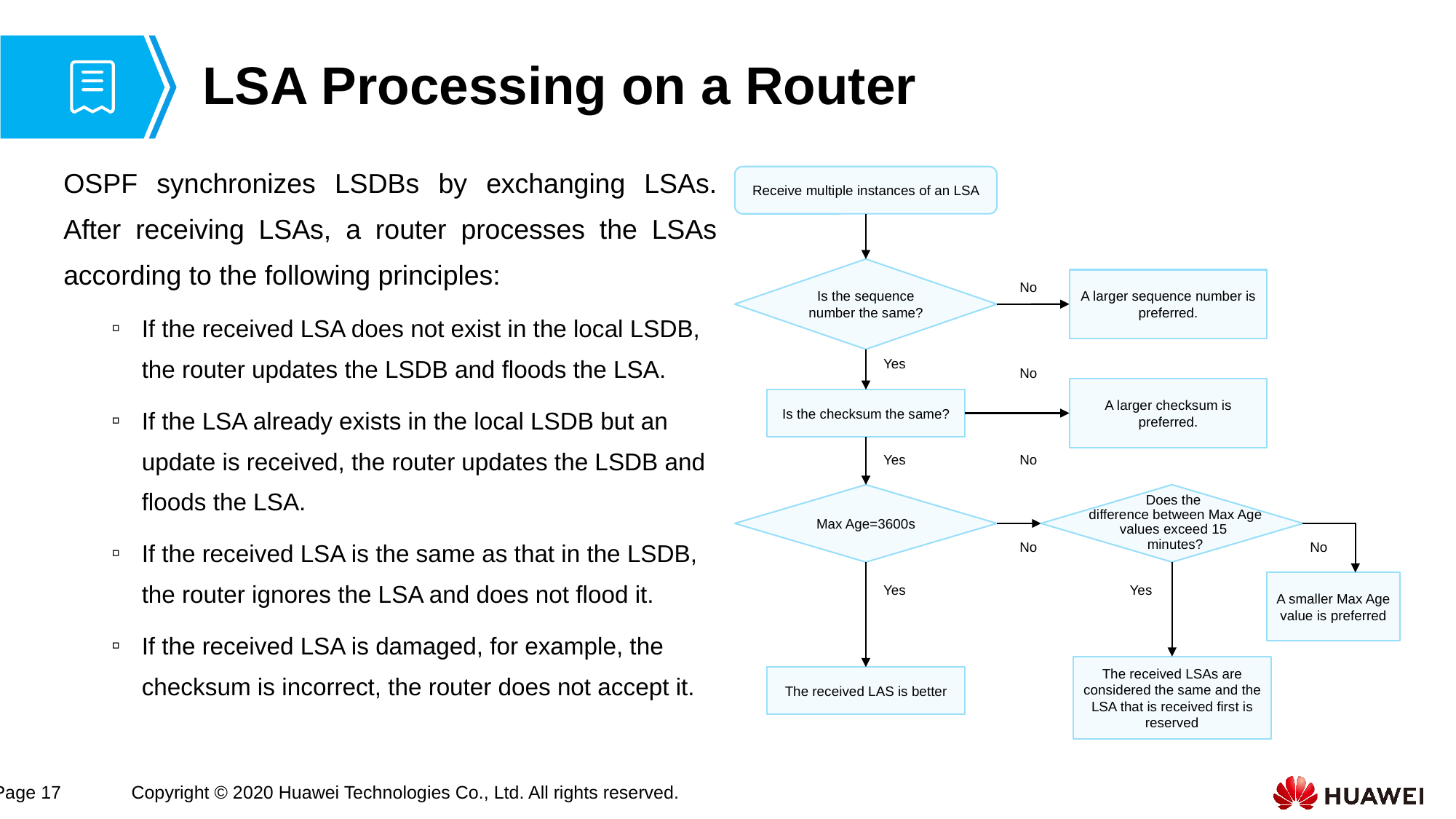

# LSA Processing on a Router
OSPF synchronizes LSDBs by exchanging LSAs. After receiving LSAs, a router processes the LSAs according to the following principles:
If the received LSA does not exist in the local LSDB, the router updates the LSDB and floods the LSA.
If the LSA already exists in the local LSDB but an update is received, the router updates the LSDB and floods the LSA.
If the received LSA is the same as that in the LSDB, the router ignores the LSA and does not flood it.
If the received LSA is damaged, for example, the checksum is incorrect, the router does not accept it.

Receive multiple instances of an LSA
Is the sequence number the same?
A larger sequence number is preferred.
No
Yes
No
A larger checksum is preferred.
Is the checksum the same?
Yes
No
Max Age=3600s

Does the
difference between Max Age values exceed 15
minutes?

No
No
A smaller Max Age value is preferred
Yes
Yes
The received LSAs are considered the same and the LSA that is received first is reserved
The received LAS is better